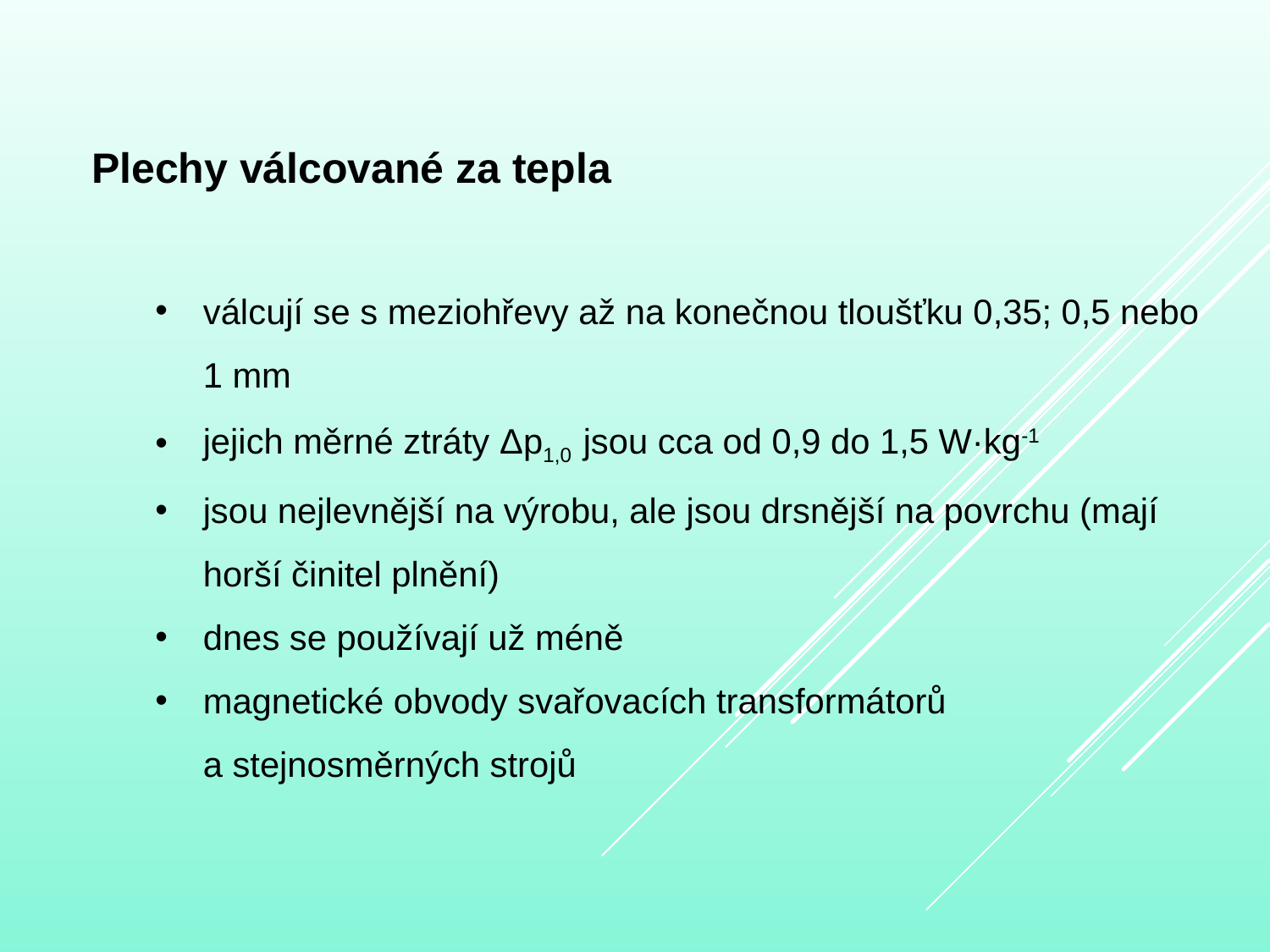

Plechy válcované za tepla

válcují se s meziohřevy až na konečnou tloušťku 0,35; 0,5 nebo 1 mm
jejich měrné ztráty Δp1,0  jsou cca od 0,9 do 1,5 W·kg-1
jsou nejlevnější na výrobu, ale jsou drsnější na povrchu (mají horší činitel plnění)
dnes se používají už méně
magnetické obvody svařovacích transformátorů a stejnosměrných strojů